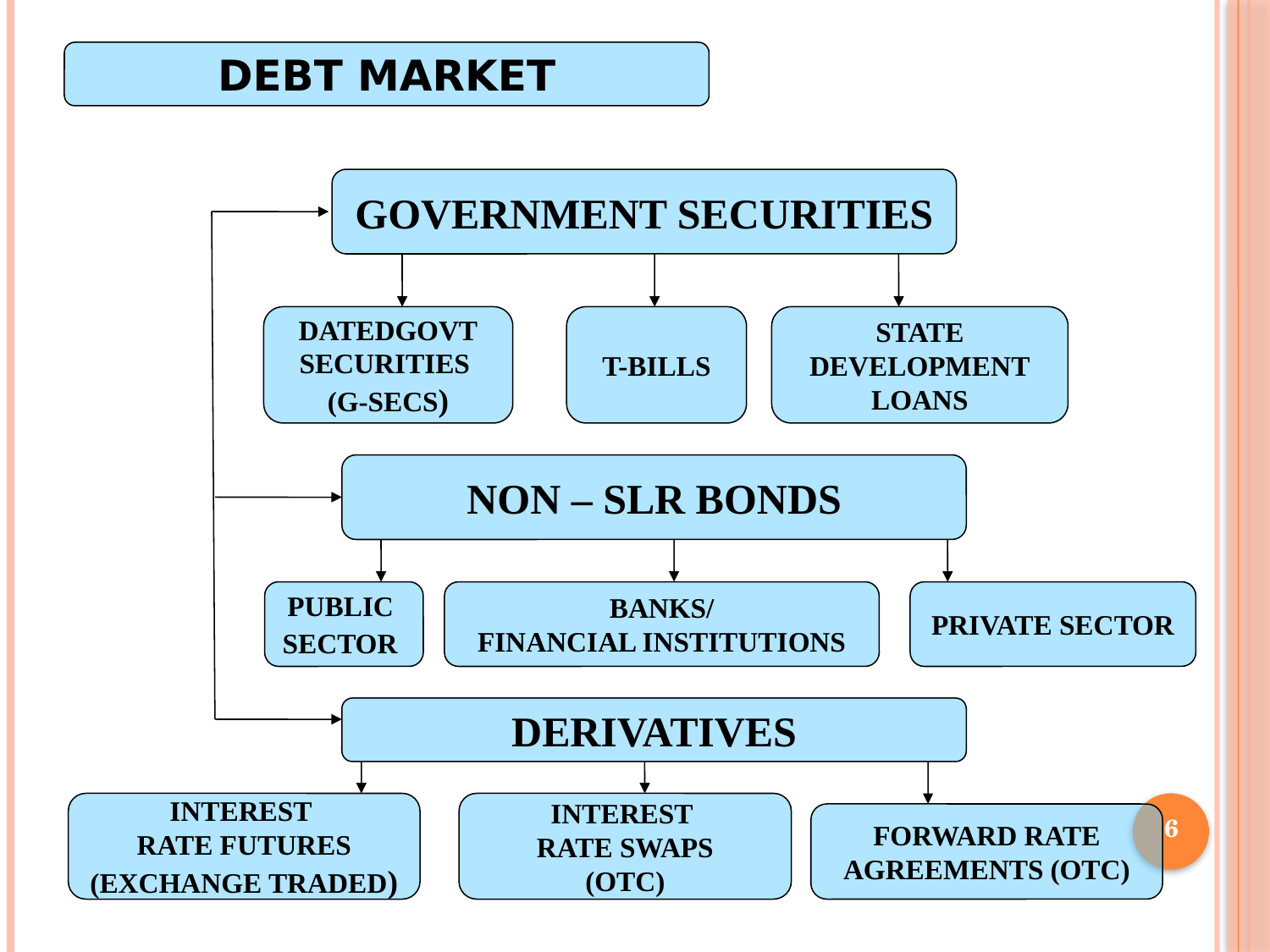

DEBT MARKET
GOVERNMENT SECURITIES

DATEDGOVT
SECURITIES
(G-SECS)

T-BILLS
STATE
DEVELOPMENT
LOANS
NON – SLR BONDS

PUBLIC
SECTOR

BANKS/
FINANCIAL INSTITUTIONS
PRIVATE SECTOR
DERIVATIVES

INTEREST
RATE FUTURES
(EXCHANGE TRADED)
INTEREST
RATE SWAPS
(OTC)
6
FORWARD RATE
AGREEMENTS (OTC)